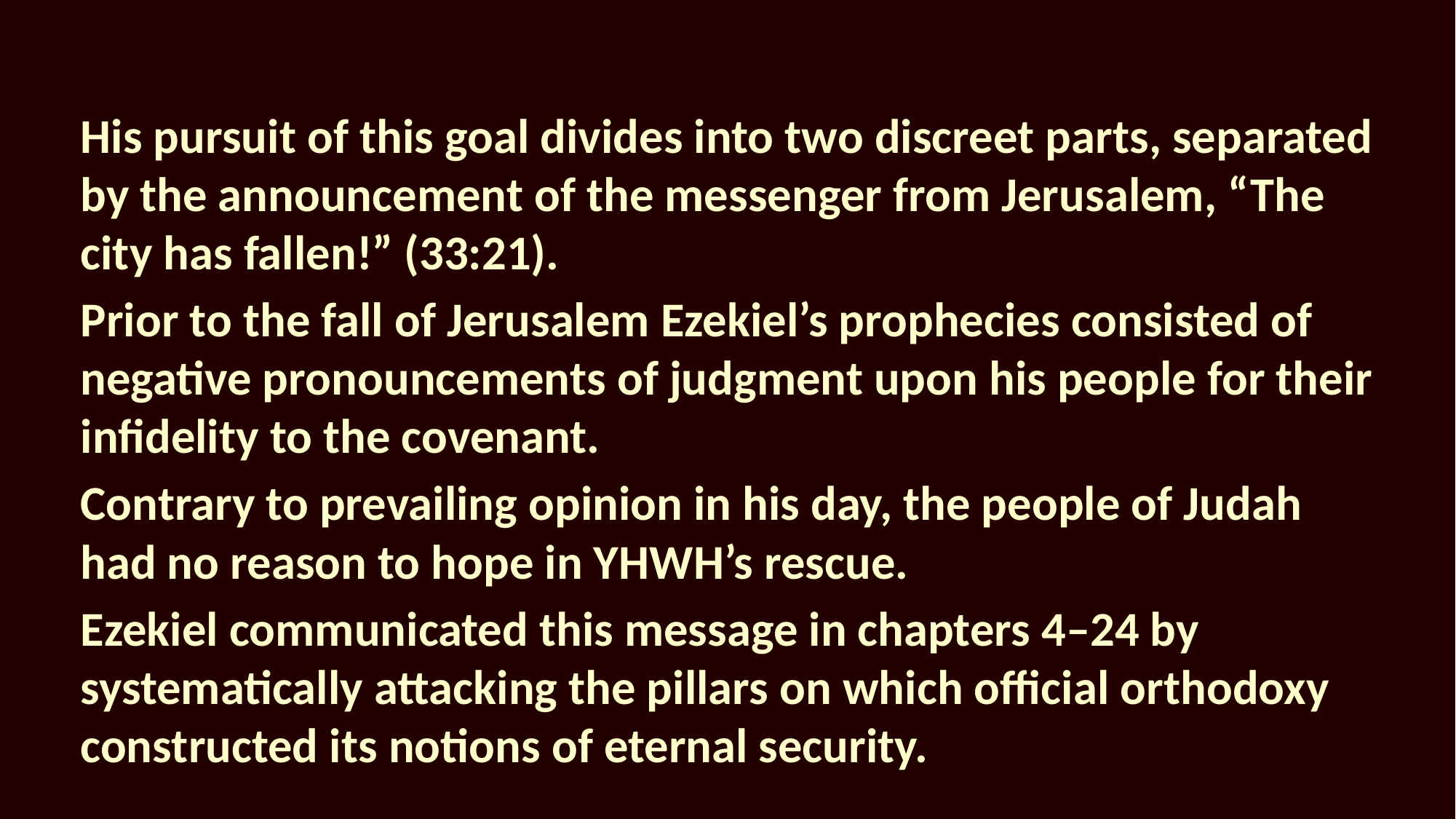

His pursuit of this goal divides into two discreet parts, separated by the announcement of the messenger from Jerusalem, “The city has fallen!” (33:21).
Prior to the fall of Jerusalem Ezekiel’s prophecies consisted of negative pronouncements of judgment upon his people for their infidelity to the covenant.
Contrary to prevailing opinion in his day, the people of Judah had no reason to hope in YHWH’s rescue.
Ezekiel communicated this message in chapters 4–24 by systematically attacking the pillars on which official orthodoxy constructed its notions of eternal security.